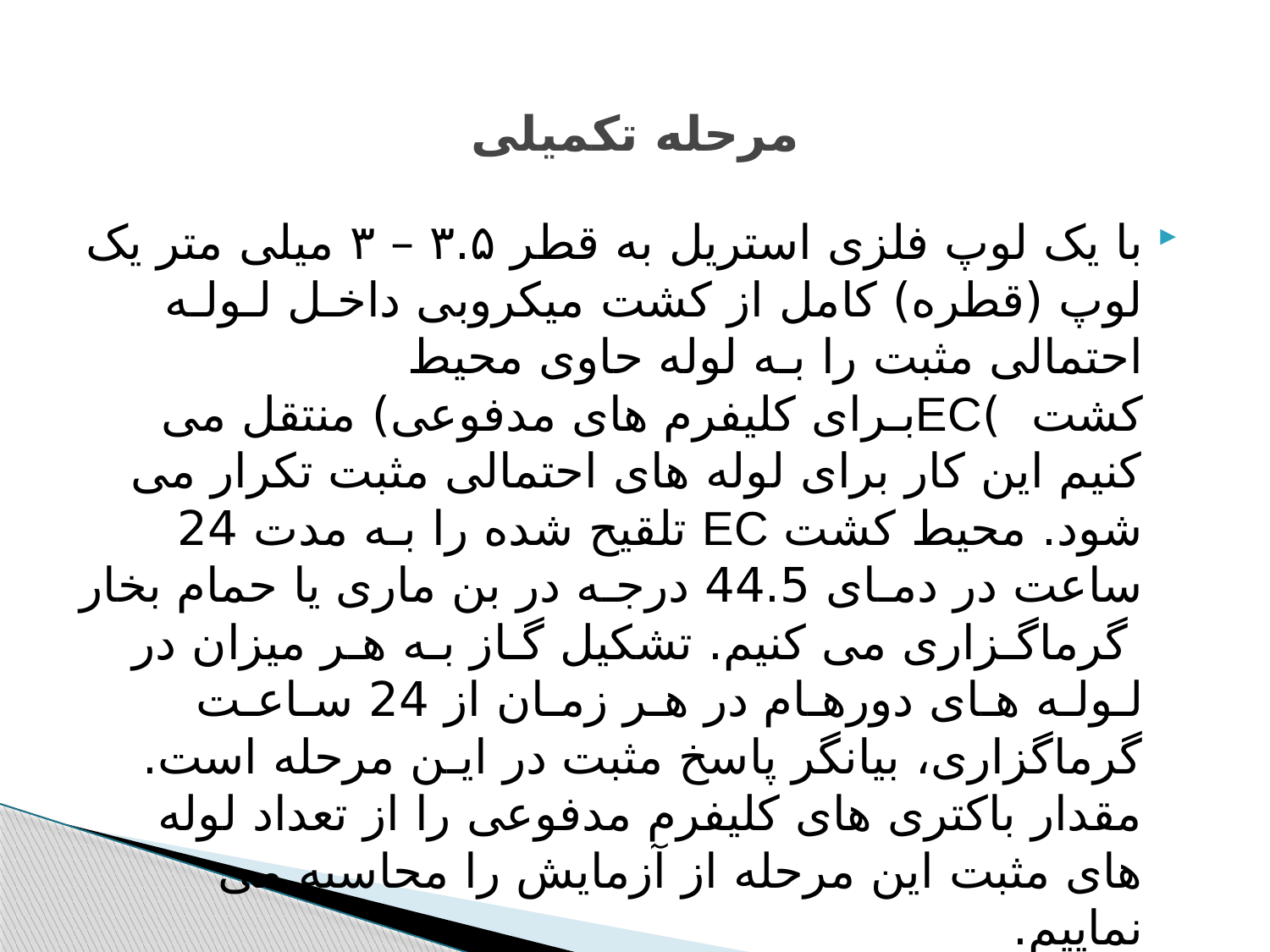

# مرحله تکمیلی
با یک لوپ فلزی استریل به قطر ۳.۵ – ۳ میلی متر یک لوپ (قطره) کامل از کشت میکروبی داخـل لـولـه احتمالی مثبت را بـه لوله حاوی محیط کشت  )ECبـرای کلیفرم های مدفوعی) منتقل می کنیم این کار برای لوله های احتمالی مثبت تکرار می شود. محیط کشت EC تلقیح شده را بـه مدت 24 ساعت در دمـای 44.5 درجـه در بن ماری یا حمام بخار  گرماگـزاری می کنیم. تشکیل گـاز بـه هـر میزان در لـولـه هـای دورهـام در هـر زمـان از 24 سـاعـت گرماگزاری، بیانگر پاسخ مثبت در ایـن مرحله است. مقدار باکتری های کلیفرم مدفوعی را از تعداد لوله های مثبت این مرحله از آزمایش را محاسبه می نماییم.